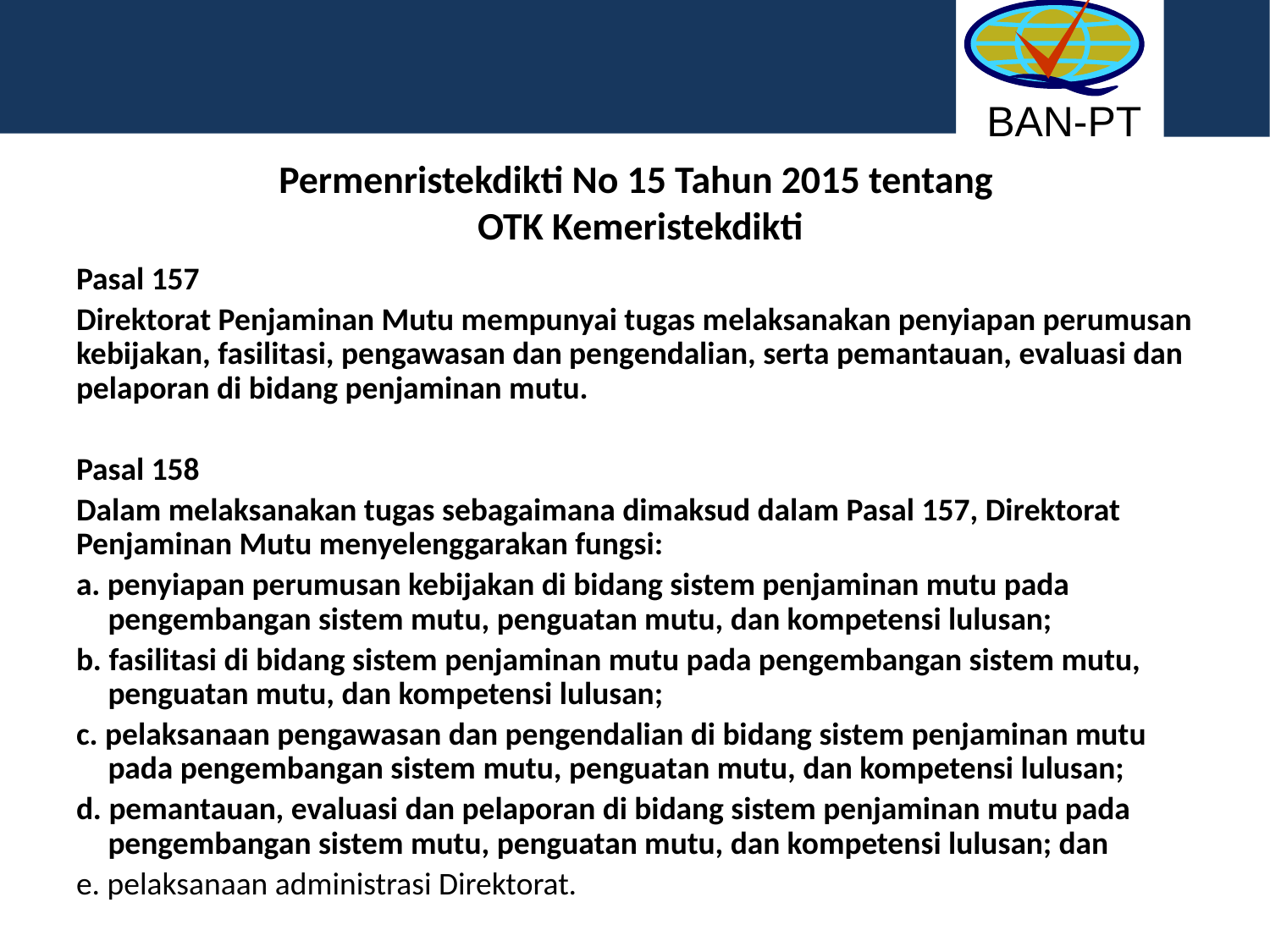

BAN-PT

# Permenristekdikti No 15 Tahun 2015 tentang OTK Kemeristekdikti
Pasal 157
Direktorat Penjaminan Mutu mempunyai tugas melaksanakan penyiapan perumusan kebijakan, fasilitasi, pengawasan dan pengendalian, serta pemantauan, evaluasi dan pelaporan di bidang penjaminan mutu.

Pasal 158
Dalam melaksanakan tugas sebagaimana dimaksud dalam Pasal 157, Direktorat Penjaminan Mutu menyelenggarakan fungsi:
a. penyiapan perumusan kebijakan di bidang sistem penjaminan mutu pada pengembangan sistem mutu, penguatan mutu, dan kompetensi lulusan;
b. fasilitasi di bidang sistem penjaminan mutu pada pengembangan sistem mutu, penguatan mutu, dan kompetensi lulusan;
c. pelaksanaan pengawasan dan pengendalian di bidang sistem penjaminan mutu pada pengembangan sistem mutu, penguatan mutu, dan kompetensi lulusan;
d. pemantauan, evaluasi dan pelaporan di bidang sistem penjaminan mutu pada pengembangan sistem mutu, penguatan mutu, dan kompetensi lulusan; dan
e. pelaksanaan administrasi Direktorat.